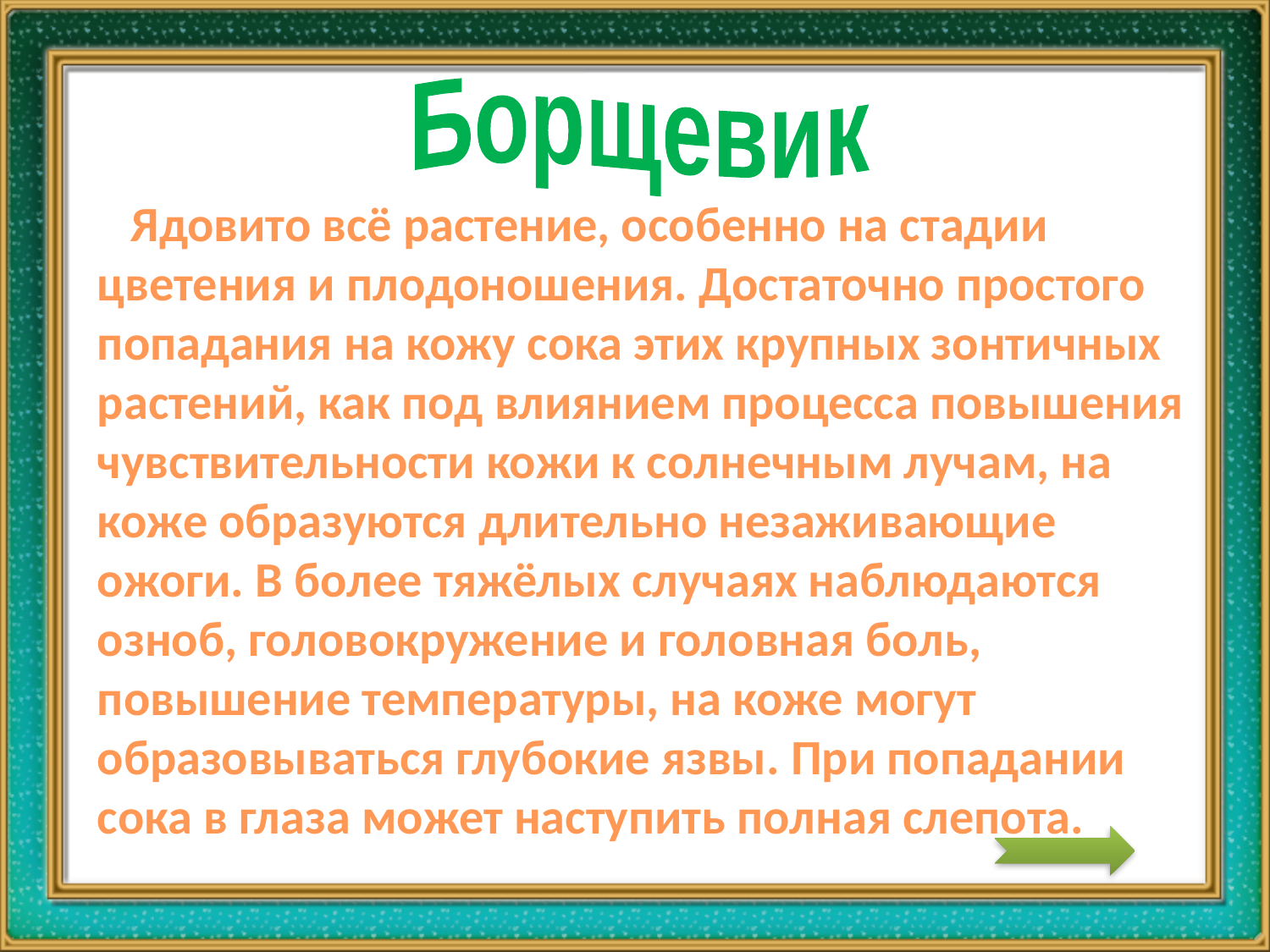

Борщевик
   Ядовито всё растение, особенно на стадии цветения и плодоношения. Достаточно простого попадания на кожу сока этих крупных зонтичных растений, как под влиянием процесса повышения чувствительности кожи к солнечным лучам, на коже образуются длительно незаживающие ожоги. В более тяжёлых случаях наблюдаются озноб, головокружение и головная боль, повышение температуры, на коже могут образовываться глубокие язвы. При попадании сока в глаза может наступить полная слепота.